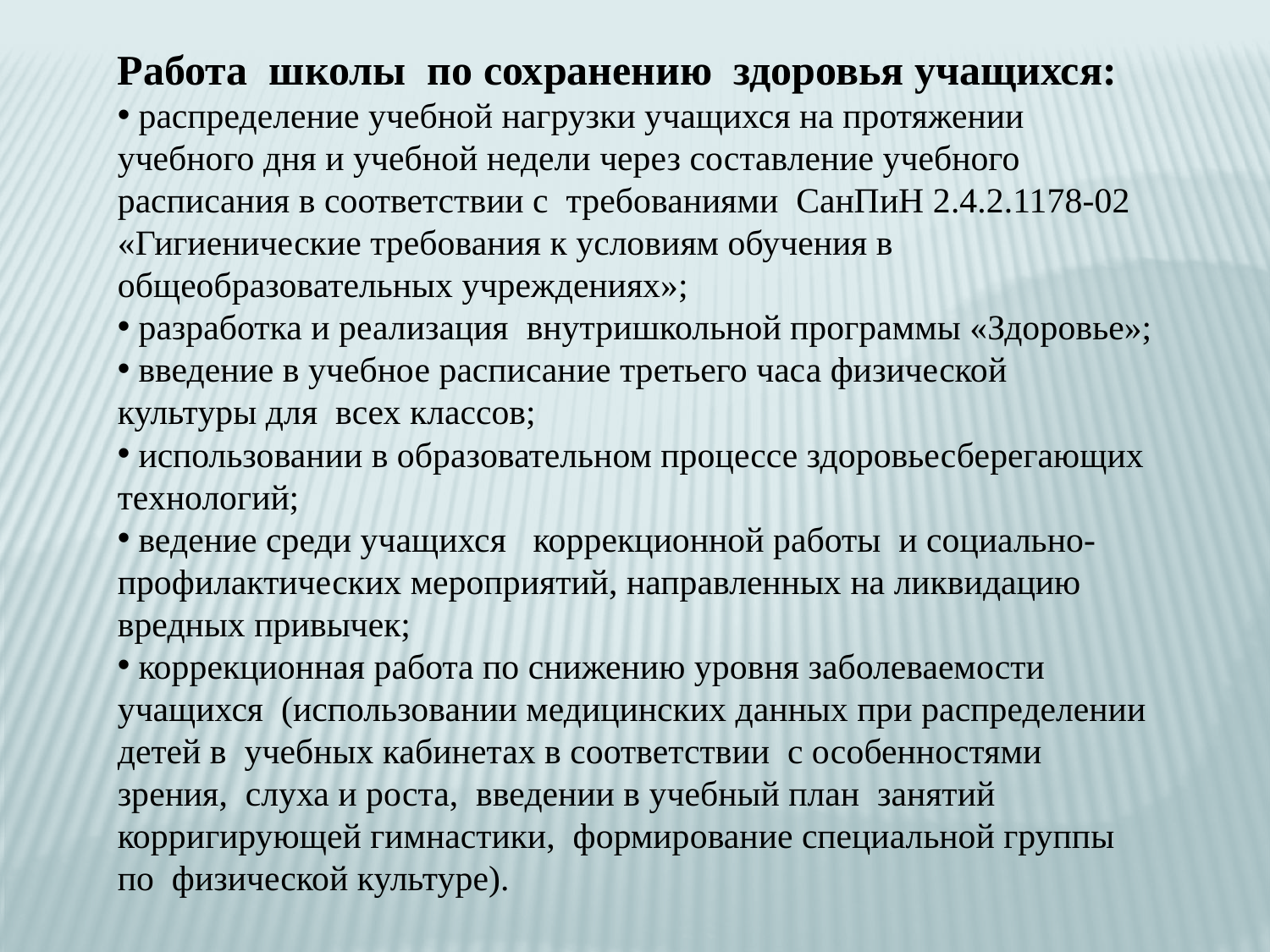

Работа  школы  по сохранению  здоровья учащихся:
 распределение учебной нагрузки учащихся на протяжении учебного дня и учебной недели через составление учебного расписания в соответствии с  требованиями  СанПиН 2.4.2.1178-02 «Гигиенические требования к условиям обучения в общеобразовательных учреждениях»;
 разработка и реализация  внутришкольной программы «Здоровье»;
 введение в учебное расписание третьего часа физической культуры для  всех классов;
 использовании в образовательном процессе здоровьесберегающих технологий;
 ведение среди учащихся   коррекционной работы  и социально-профилактических мероприятий, направленных на ликвидацию вредных привычек;
 коррекционная работа по снижению уровня заболеваемости учащихся  (использовании медицинских данных при распределении детей в  учебных кабинетах в соответствии  с особенностями зрения,  слуха и роста,  введении в учебный план  занятий  корригирующей гимнастики,  формирование специальной группы по  физической культуре).